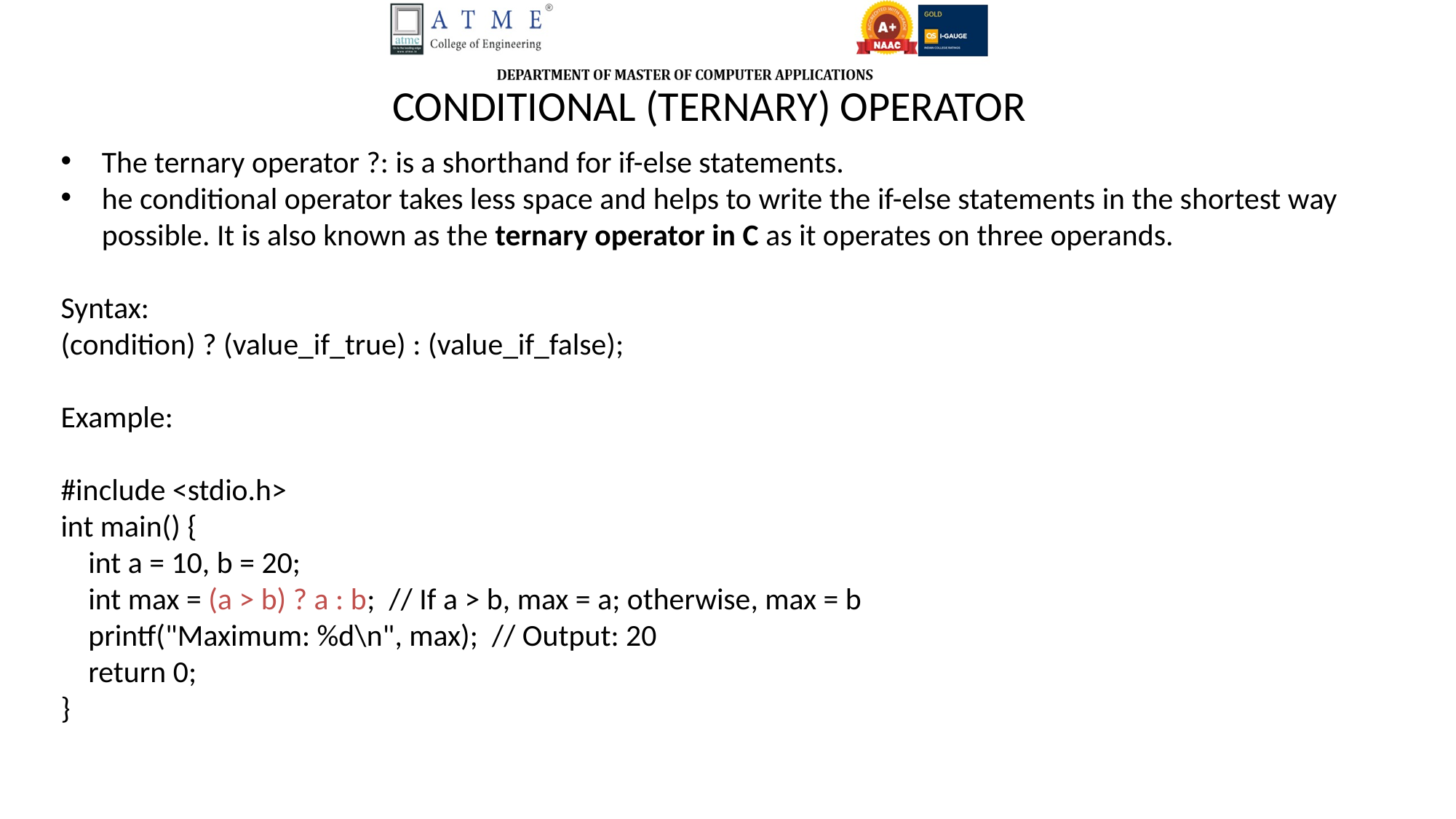

CONDITIONAL (TERNARY) OPERATOR
The ternary operator ?: is a shorthand for if-else statements.
he conditional operator takes less space and helps to write the if-else statements in the shortest way possible. It is also known as the ternary operator in C as it operates on three operands.

Syntax:
(condition) ? (value_if_true) : (value_if_false);

Example:

#include <stdio.h>
int main() {
    int a = 10, b = 20;
    int max = (a > b) ? a : b;  // If a > b, max = a; otherwise, max = b
    printf("Maximum: %d\n", max);  // Output: 20
    return 0;
}